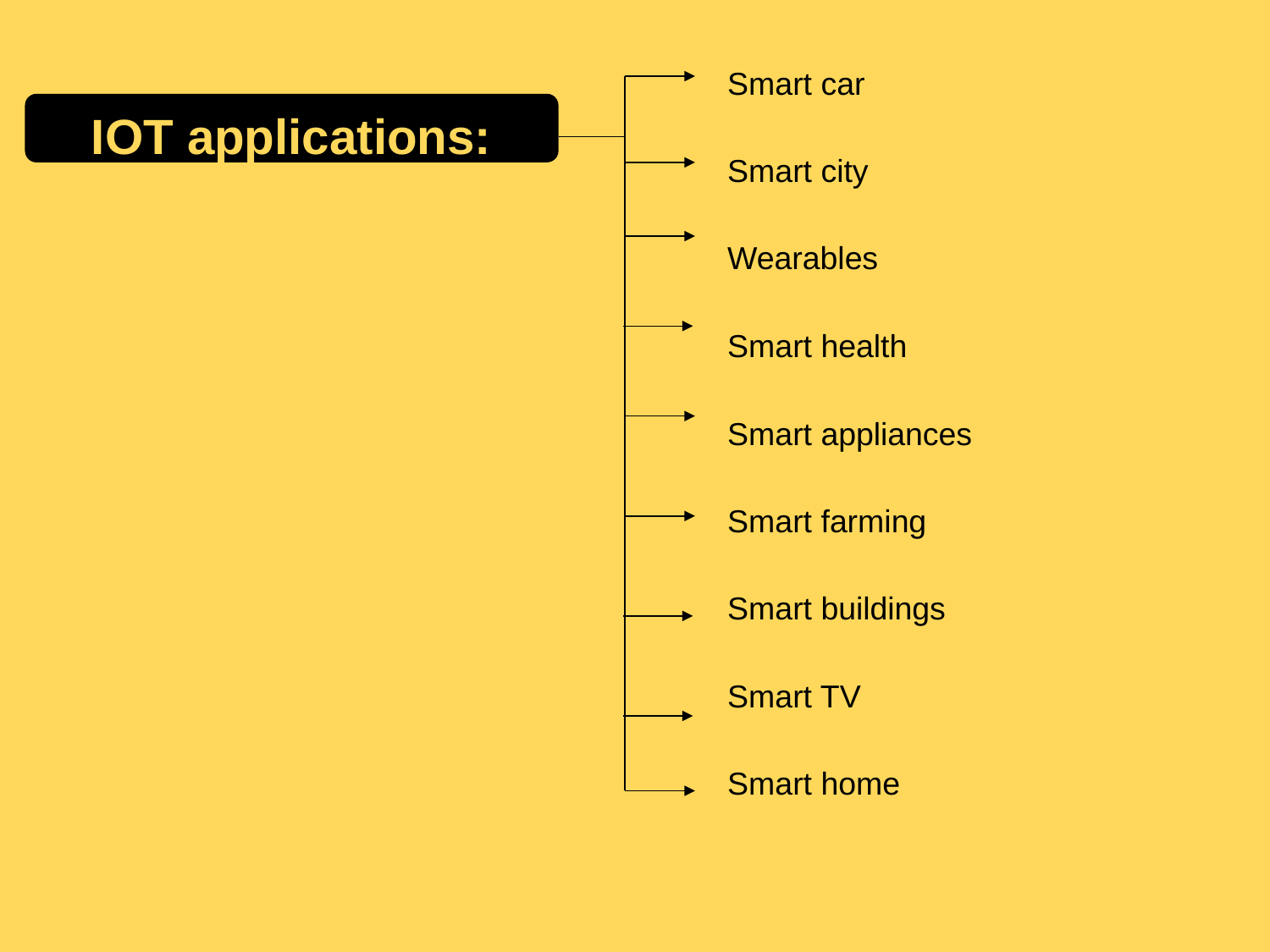

Smart car

Smart city

Wearables

Smart health

Smart appliances

Smart farming

Smart buildings

Smart TV

Smart home
IOT applications: